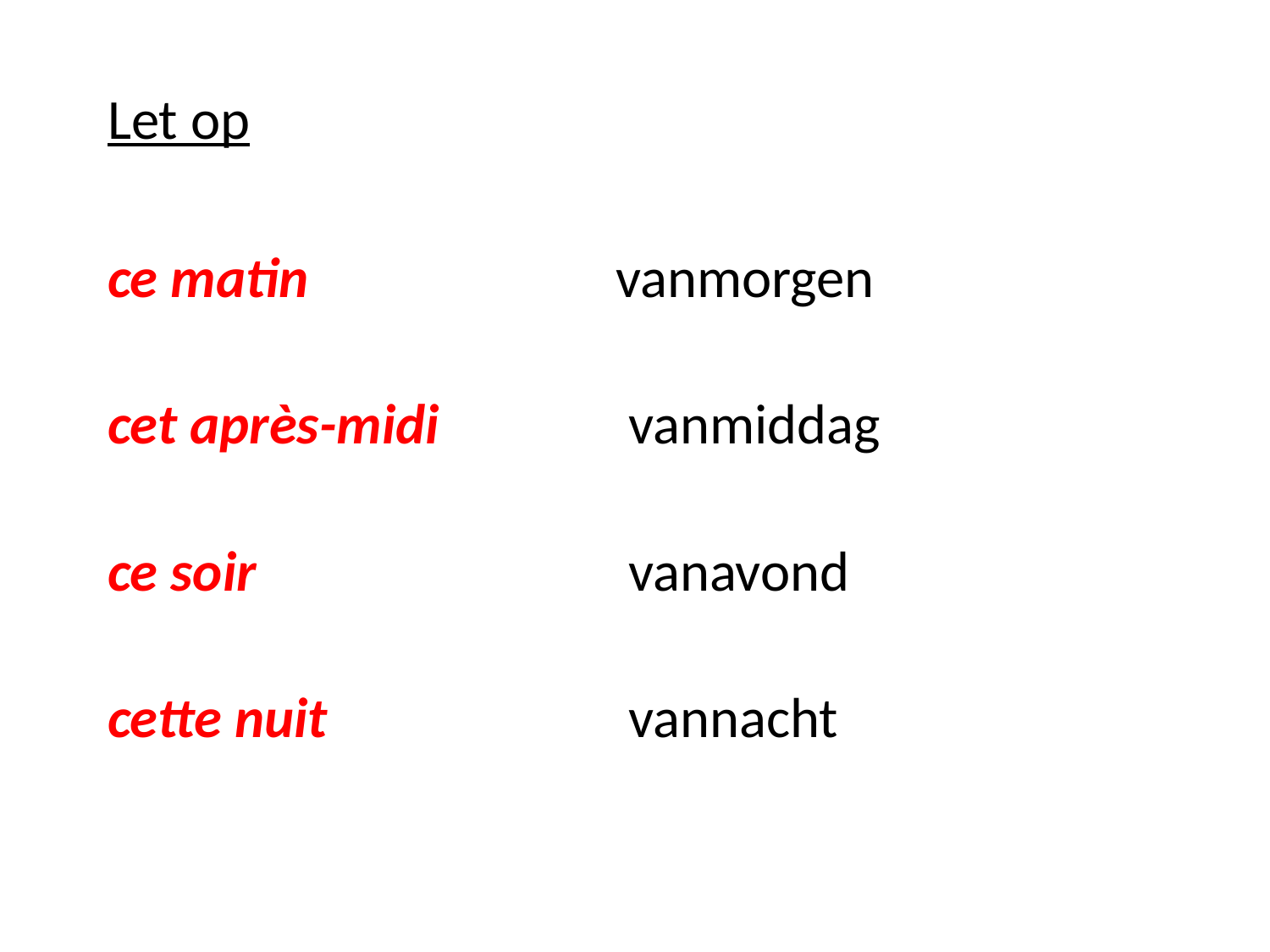

Let op

ce matin			vanmorgen
cet après-midi		 vanmiddag
ce soir			 vanavond
cette nuit			 vannacht